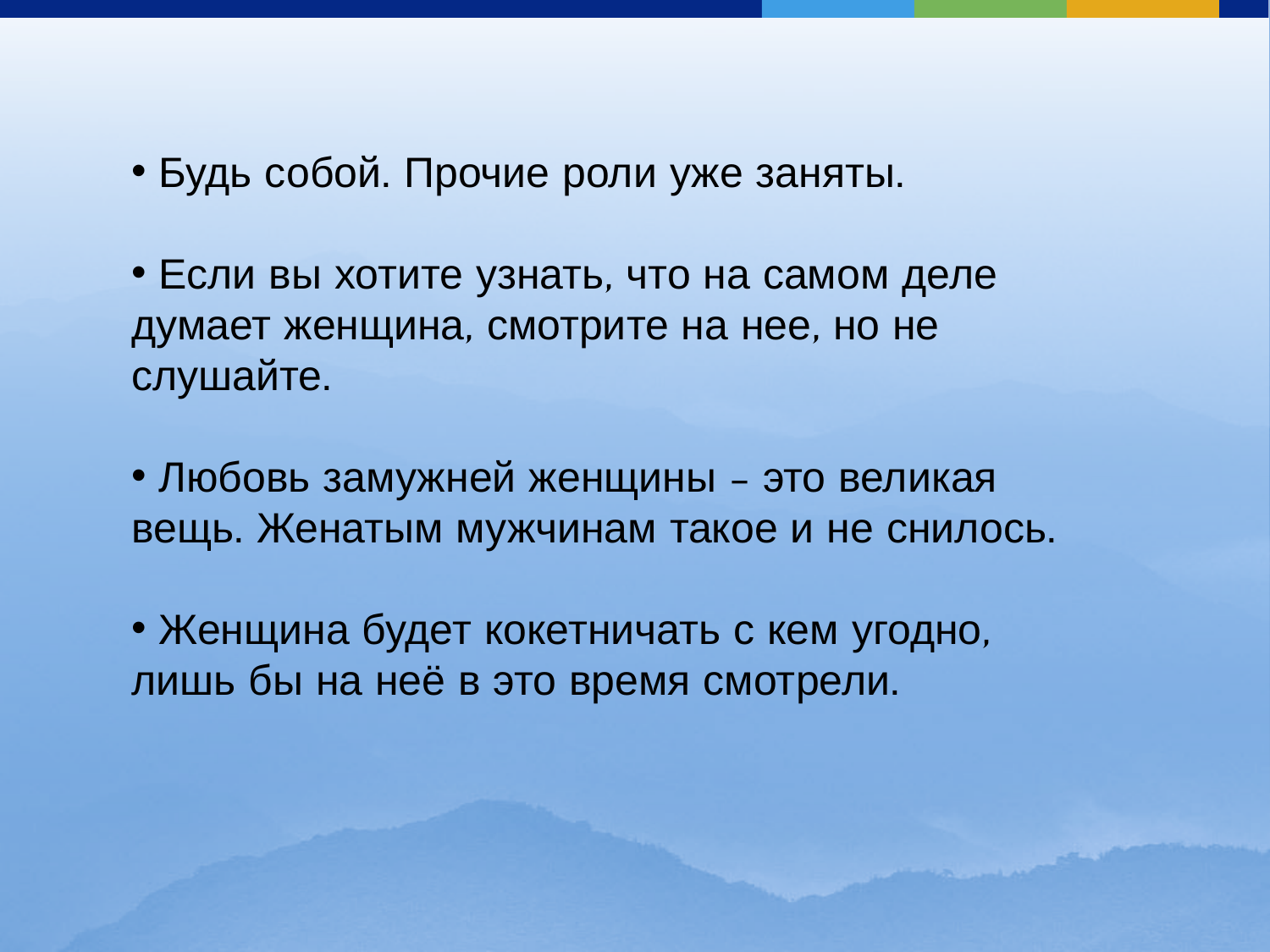

Будь собой. Прочие роли уже заняты.

 Если вы хотите узнать, что на самом деле думает женщина, смотрите на нее, но не слушайте.

 Любовь замужней женщины – это великая вещь. Женатым мужчинам такое и не снилось.

 Женщина будет кокетничать с кем угодно, лишь бы на неё в это время смотрели.